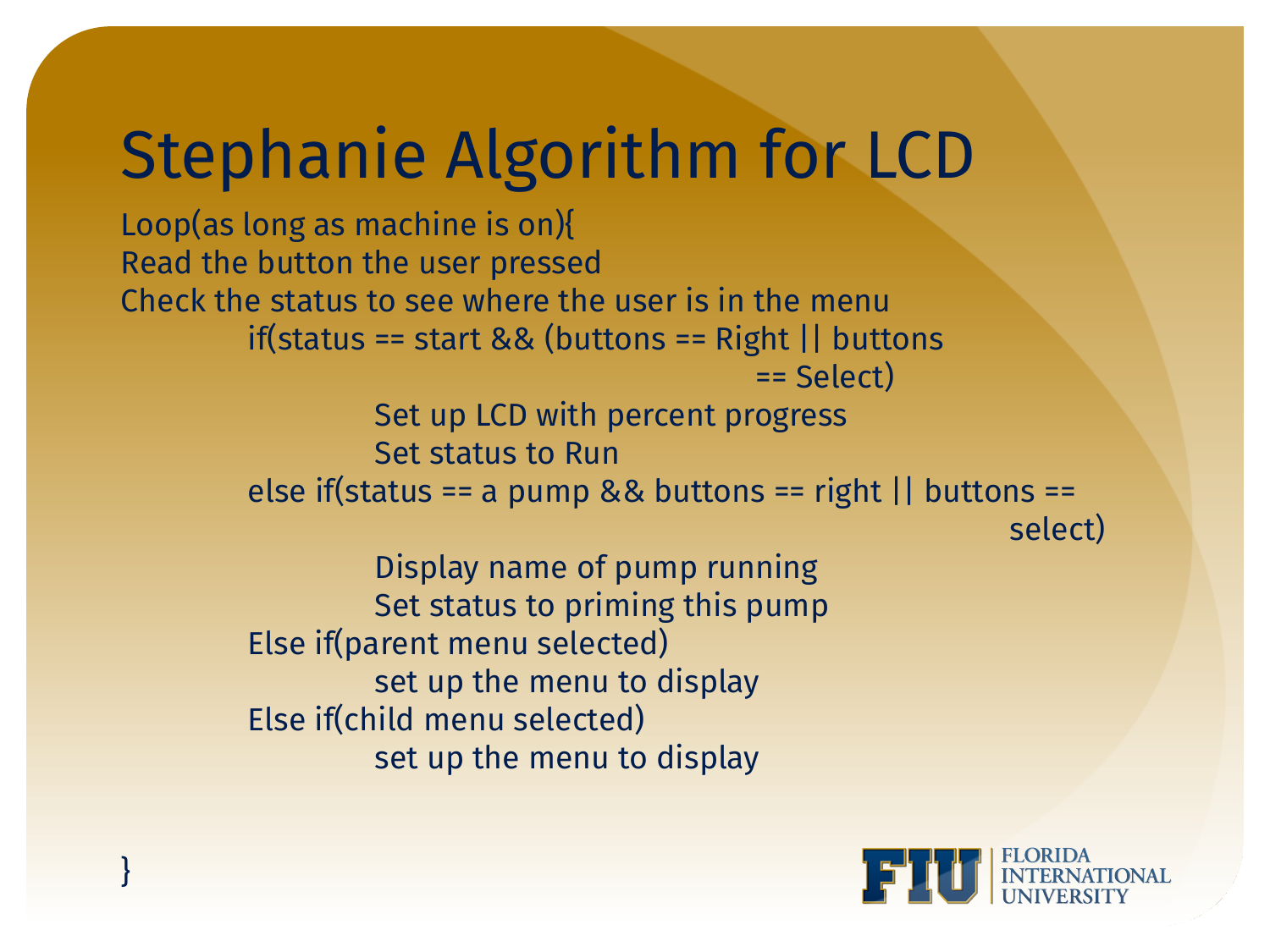

# Stephanie Algorithm for LCD
Loop(as long as machine is on){
Read the button the user pressed
Check the status to see where the user is in the menu
	if(status == start && (buttons == Right || buttons 							== Select)
		Set up LCD with percent progress
		Set status to Run
	else if(status == a pump && buttons == right || buttons == 								select)
		Display name of pump running
		Set status to priming this pump
	Else if(parent menu selected)
		set up the menu to display
	Else if(child menu selected)
		set up the menu to display

}